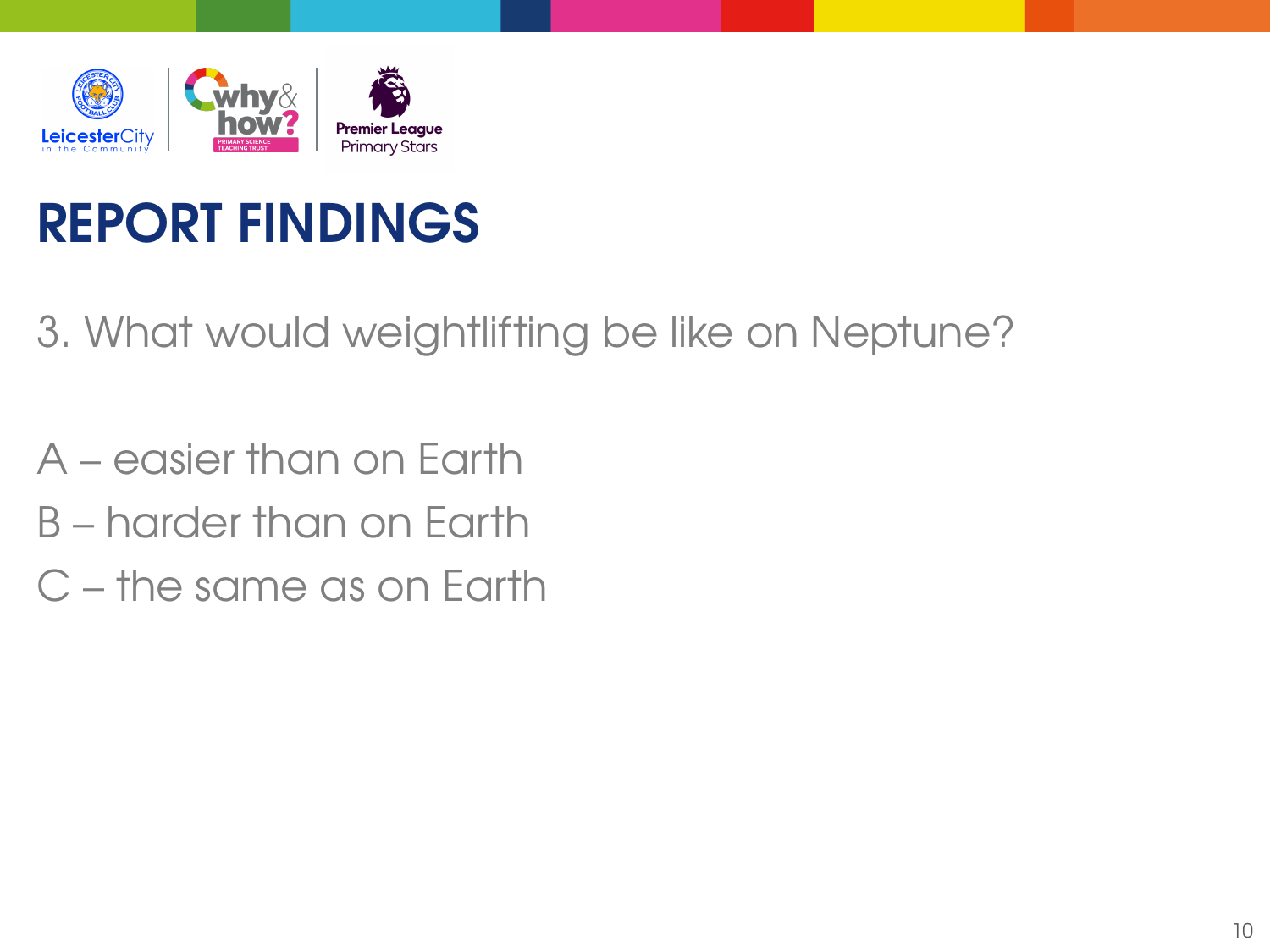

REPORT FINDINGS
3. What would weightlifting be like on Neptune?

A – easier than on Earth
B – harder than on Earth
C – the same as on Earth

10